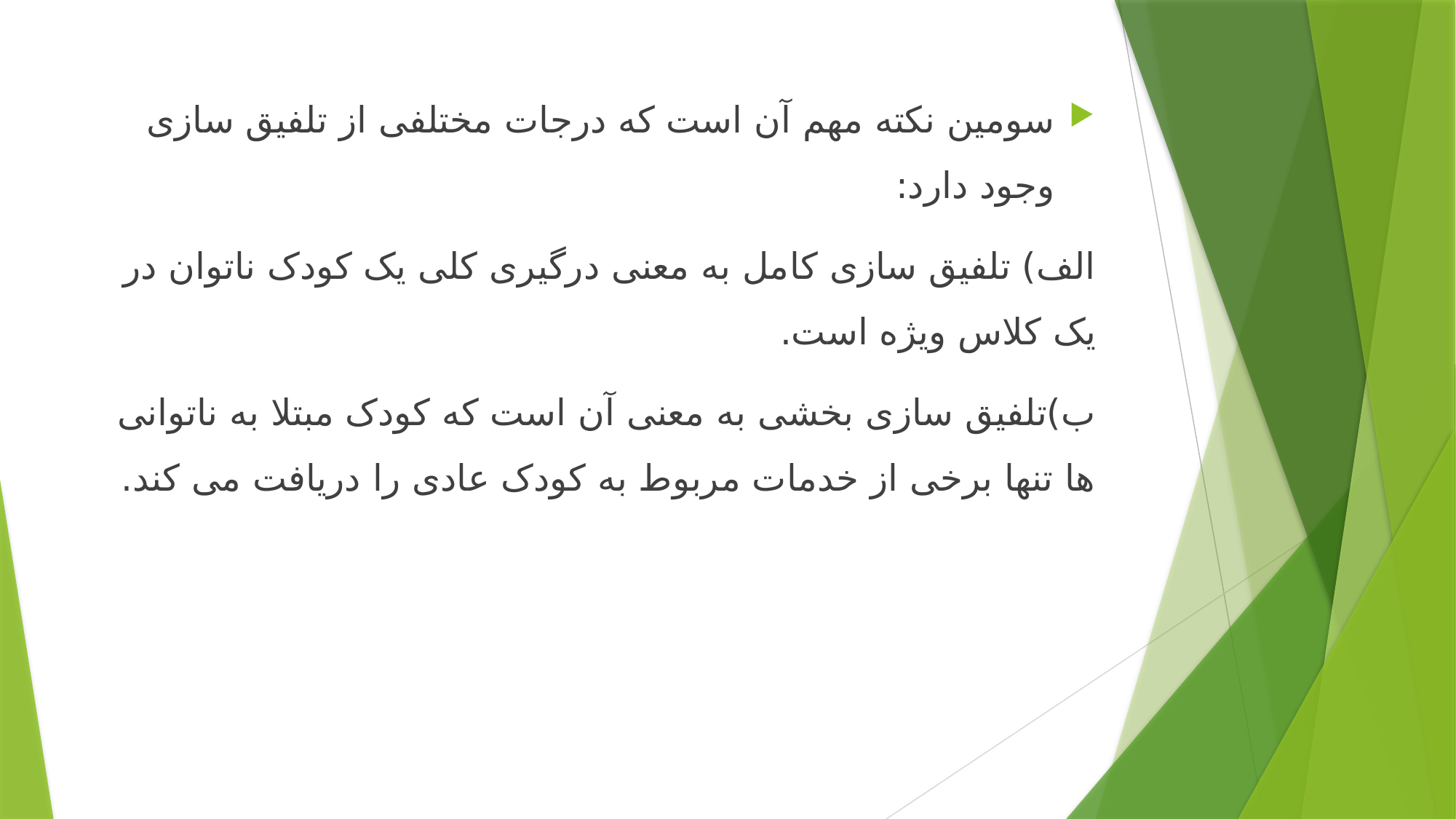

سومین نکته مهم آن است که درجات مختلفی از تلفیق سازی وجود دارد:
الف) تلفیق سازی کامل به معنی درگیری کلی یک کودک ناتوان در یک کلاس ویژه است.
ب)تلفیق سازی بخشی به معنی آن است که کودک مبتلا به ناتوانی ها تنها برخی از خدمات مربوط به کودک عادی را دریافت می کند.